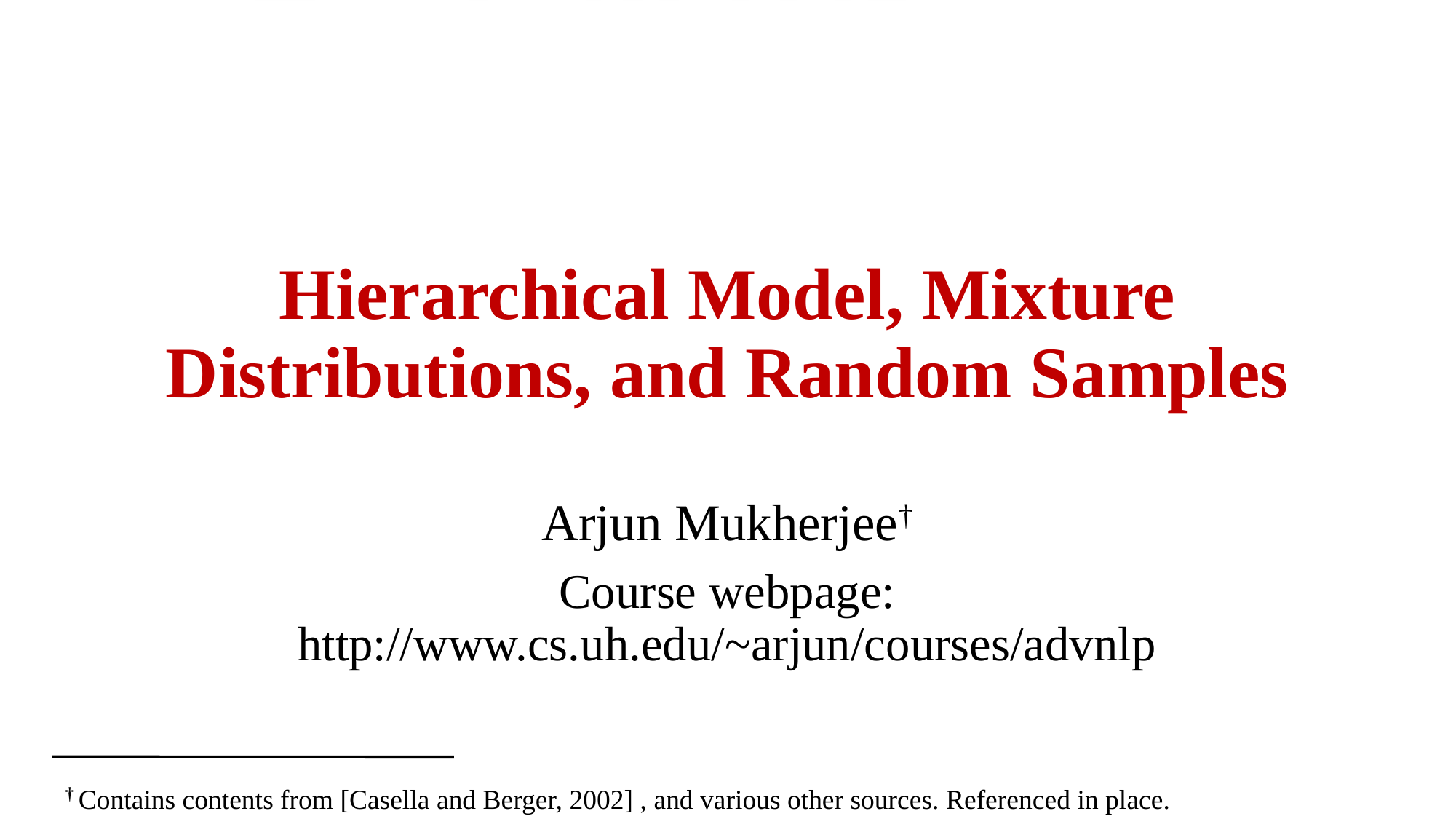

# Hierarchical Model, Mixture Distributions, and Random Samples
Arjun Mukherjee†
Course webpage: http://www.cs.uh.edu/~arjun/courses/advnlp

† Contains contents from [Casella and Berger, 2002] , and various other sources. Referenced in place.